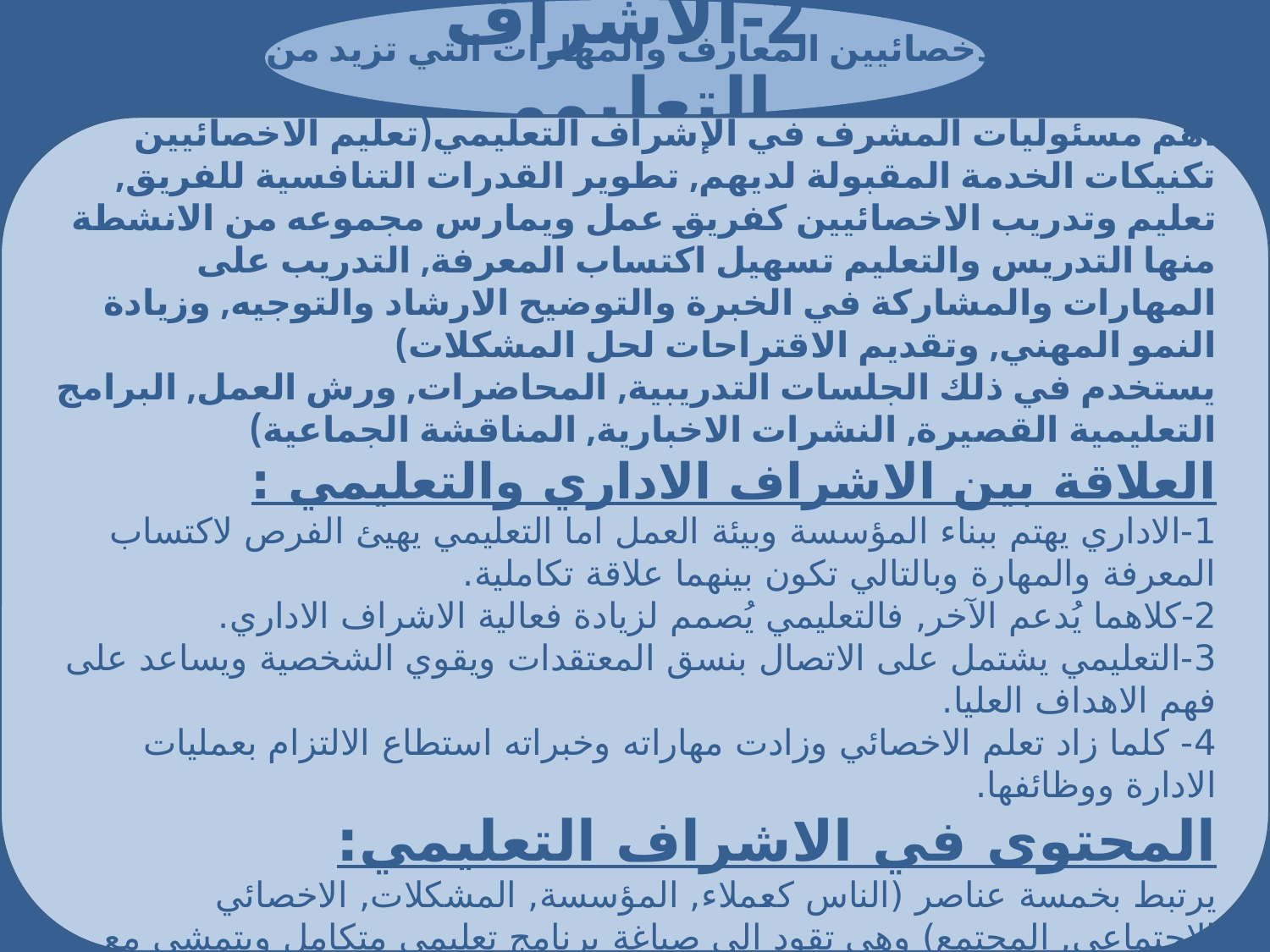

2-الاشراف التعليمي
يهتم بتعليم الاخصائيين المعارف والمهارات التي تزيد من كفاءته في العمل المهني
أهم مسئوليات المشرف في الإشراف التعليمي(تعليم الاخصائيين تكنيكات الخدمة المقبولة لديهم, تطوير القدرات التنافسية للفريق, تعليم وتدريب الاخصائيين كفريق عمل ويمارس مجموعه من الانشطة منها التدريس والتعليم تسهيل اكتساب المعرفة, التدريب على المهارات والمشاركة في الخبرة والتوضيح الارشاد والتوجيه, وزيادة النمو المهني, وتقديم الاقتراحات لحل المشكلات)
يستخدم في ذلك الجلسات التدريبية, المحاضرات, ورش العمل, البرامج التعليمية القصيرة, النشرات الاخبارية, المناقشة الجماعية)
العلاقة بين الاشراف الاداري والتعليمي :
1-الاداري يهتم ببناء المؤسسة وبيئة العمل اما التعليمي يهيئ الفرص لاكتساب المعرفة والمهارة وبالتالي تكون بينهما علاقة تكاملية.
2-كلاهما يُدعم الآخر, فالتعليمي يُصمم لزيادة فعالية الاشراف الاداري.
3-التعليمي يشتمل على الاتصال بنسق المعتقدات ويقوي الشخصية ويساعد على فهم الاهداف العليا.
4- كلما زاد تعلم الاخصائي وزادت مهاراته وخبراته استطاع الالتزام بعمليات الادارة ووظائفها.
المحتوى في الاشراف التعليمي:
يرتبط بخمسة عناصر (الناس كعملاء, المؤسسة, المشكلات, الاخصائي الاجتماعي, المجتمع) وهي تقود الى صياغة برنامج تعليمي متكامل ويتمشى مع محتويات الممارسة المهنية وهذا يجعل لدى المشرف مادة تعليمية خصبة لاستثمارها في التعليم وزيادة الخبرة والمهارة.